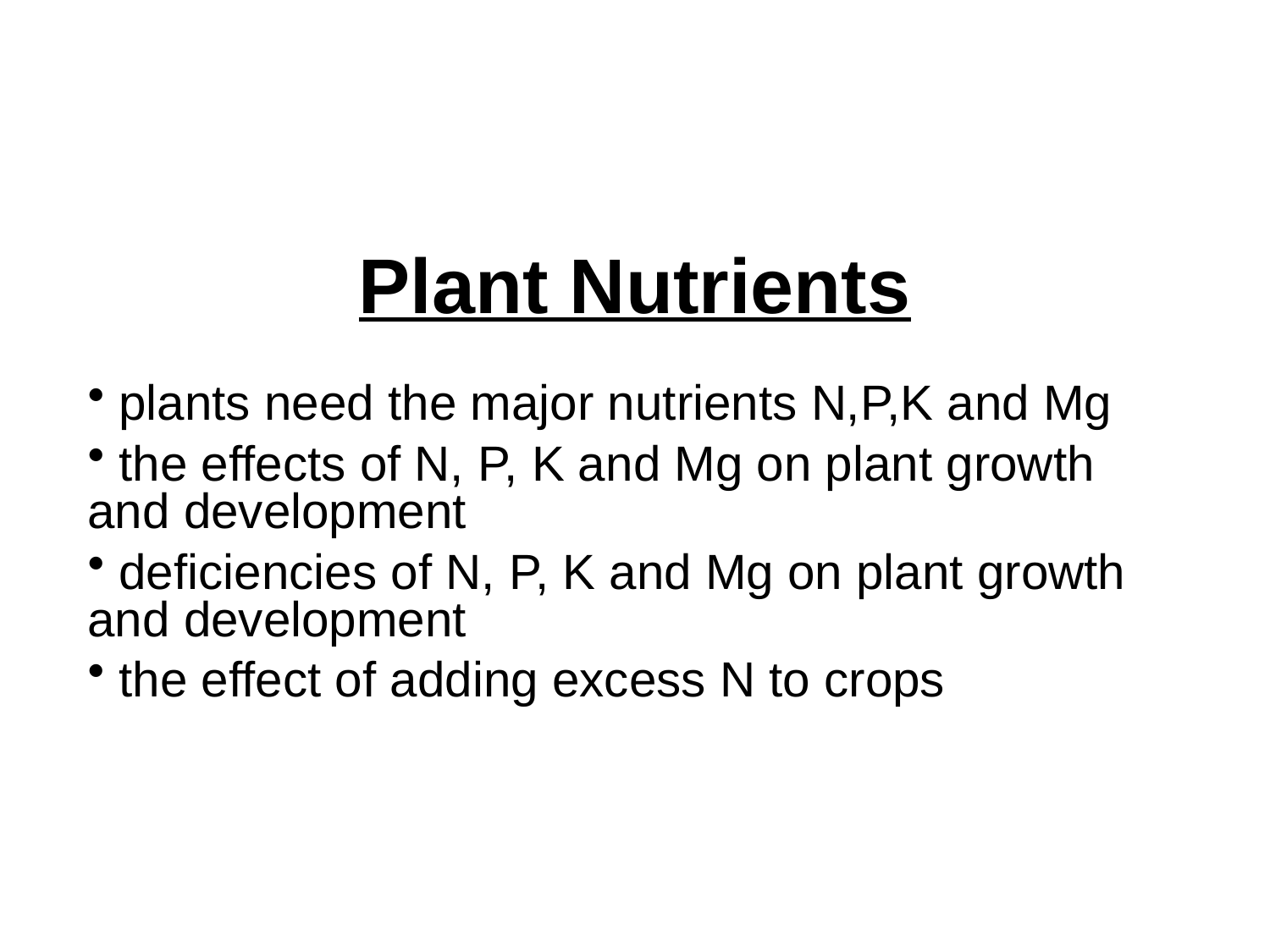

# Plant Nutrients
 plants need the major nutrients N,P,K and Mg
 the effects of N, P, K and Mg on plant growth and development
 deficiencies of N, P, K and Mg on plant growth and development
 the effect of adding excess N to crops